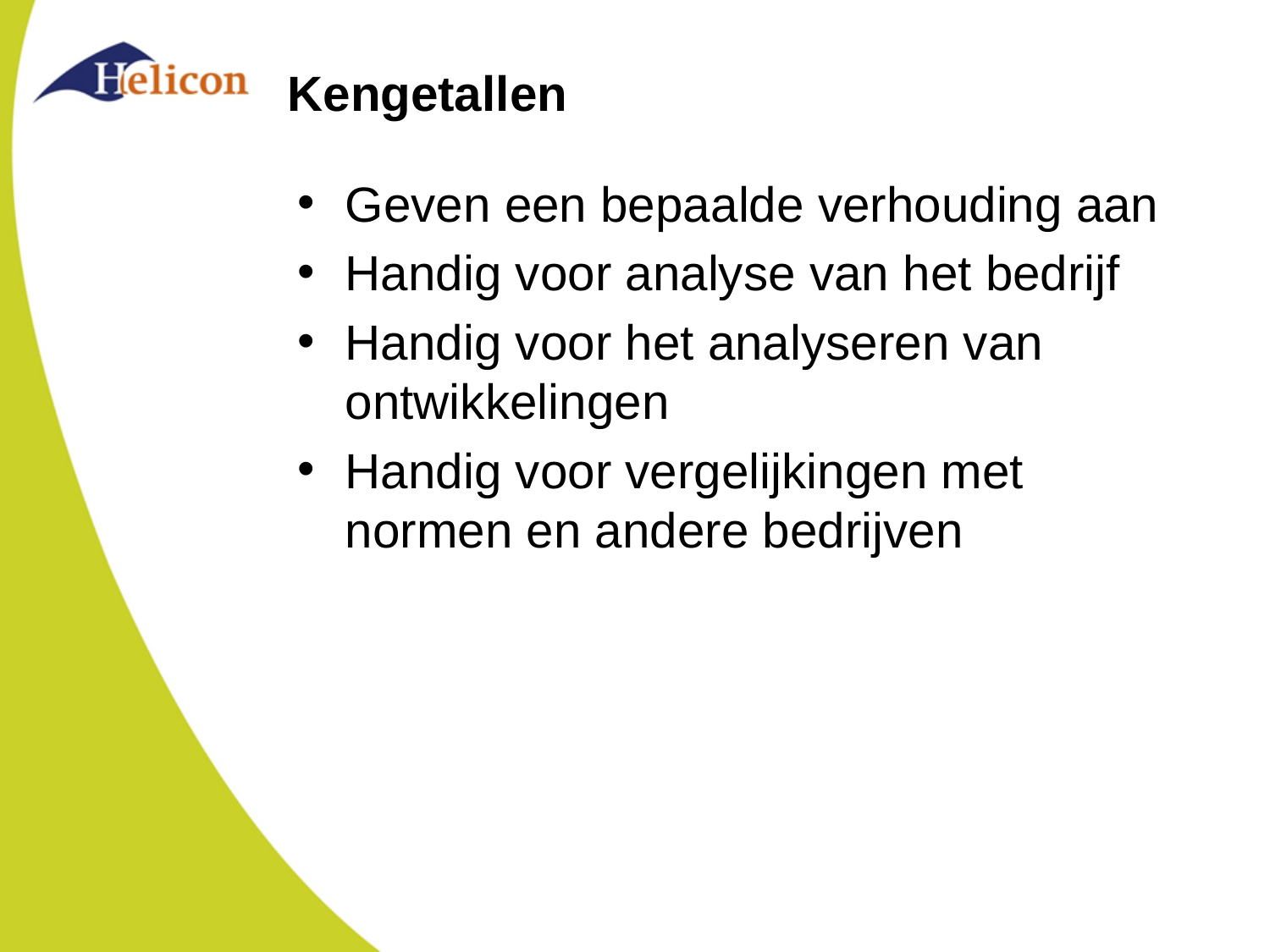

# Kengetallen
Geven een bepaalde verhouding aan
Handig voor analyse van het bedrijf
Handig voor het analyseren van ontwikkelingen
Handig voor vergelijkingen met normen en andere bedrijven